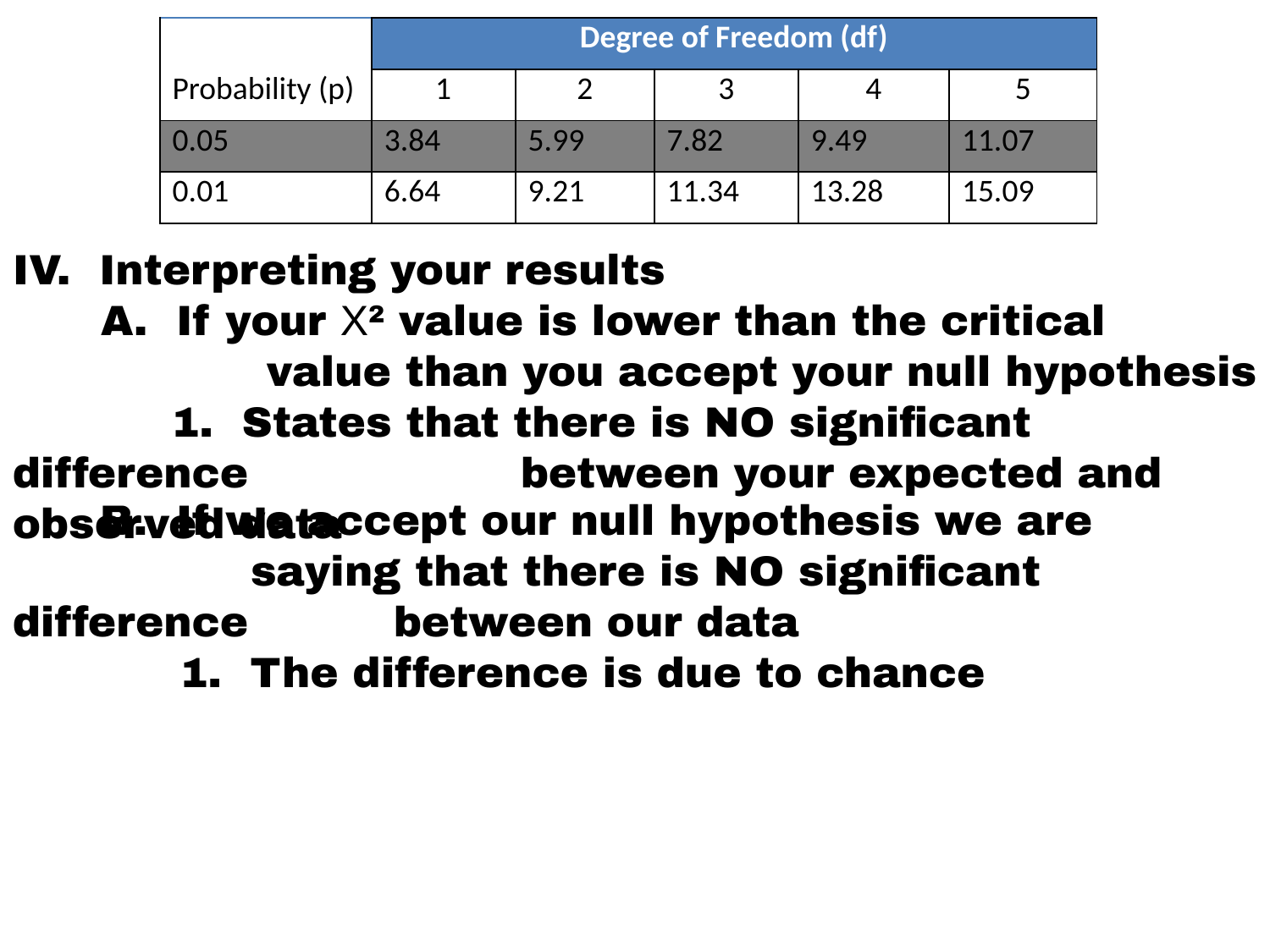

|  | Degree of Freedom (df) |  |  |  |  |
| --- | --- | --- | --- | --- | --- |
| Probability (p) | 1 | 2 | 3 | 4 | 5 |
| 0.05 | 3.84 | 5.99 | 7.82 | 9.49 | 11.07 |
| 0.01 | 6.64 | 9.21 | 11.34 | 13.28 | 15.09 |
IV.  Interpreting your results
	A.  If your X2 value is lower than the critical 				value than you accept your null hypothesis
		1.  States that there is NO significant difference 			between your expected and observed data
	B.  If we accept our null hypothesis we are 				saying that there is NO significant difference 		between our data
	1.  The difference is due to chance